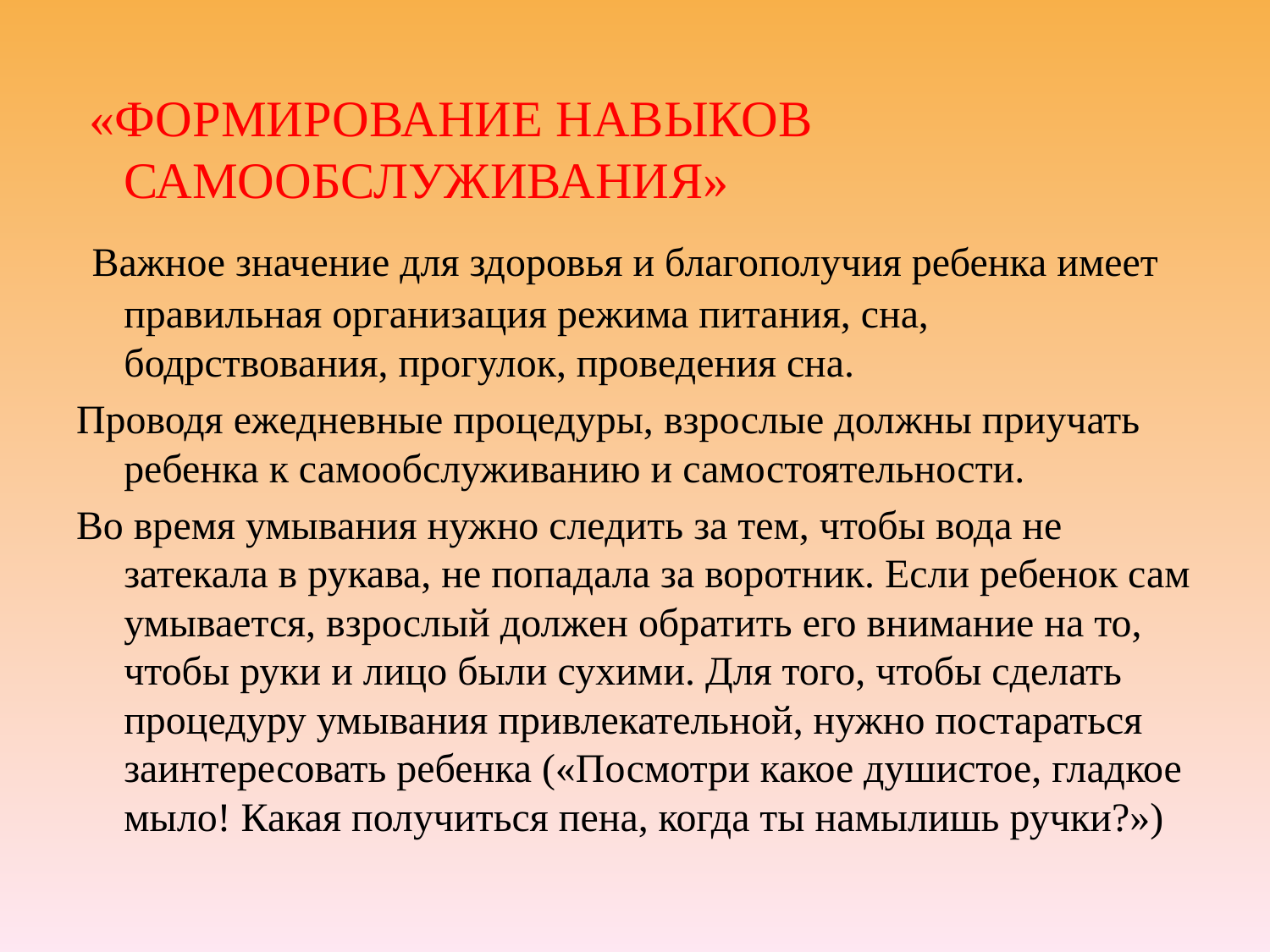

«ФОРМИРОВАНИЕ НАВЫКОВ    САМООБСЛУЖИВАНИЯ»
 Важное значение для здоровья и благополучия ребенка имеет правильная организация режима питания, сна, бодрствования, прогулок, проведения сна.
Проводя ежедневные процедуры, взрослые должны приучать ребенка к самообслуживанию и самостоятельности.
Во время умывания нужно следить за тем, чтобы вода не затекала в рукава, не попадала за воротник. Если ребенок сам умывается, взрослый должен обратить его внимание на то,  чтобы руки и лицо были сухими. Для того, чтобы сделать процедуру умывания привлекательной, нужно постараться заинтересовать ребенка («Посмотри какое душистое, гладкое мыло! Какая получиться пена, когда ты намылишь ручки?»)